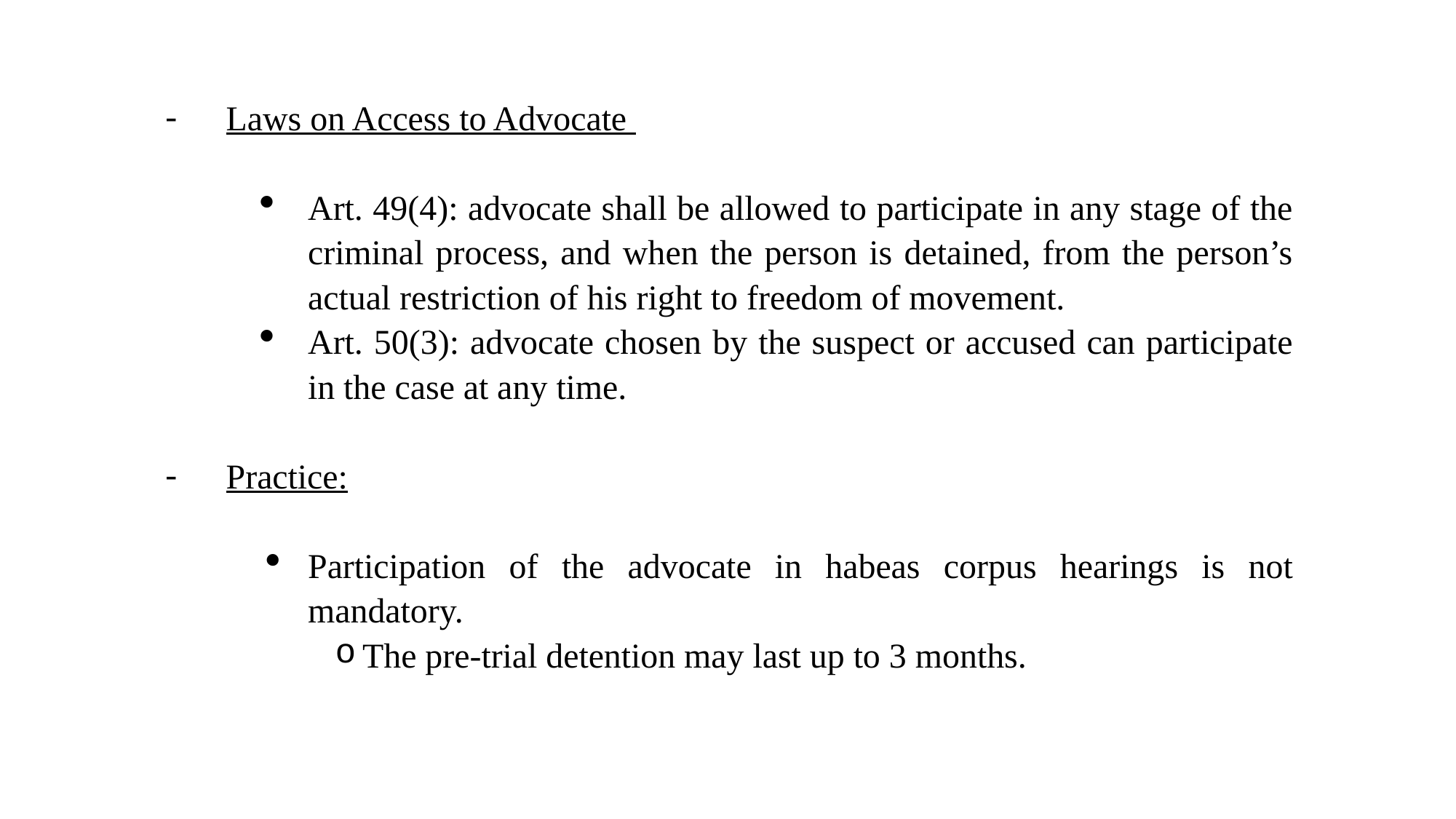

Laws on Access to Advocate

Art. 49(4): advocate shall be allowed to participate in any stage of the criminal process, and when the person is detained, from the person’s actual restriction of his right to freedom of movement.
Art. 50(3): advocate chosen by the suspect or accused can participate in the case at any time.

Practice:

Participation of the advocate in habeas corpus hearings is not mandatory.
The pre-trial detention may last up to 3 months.